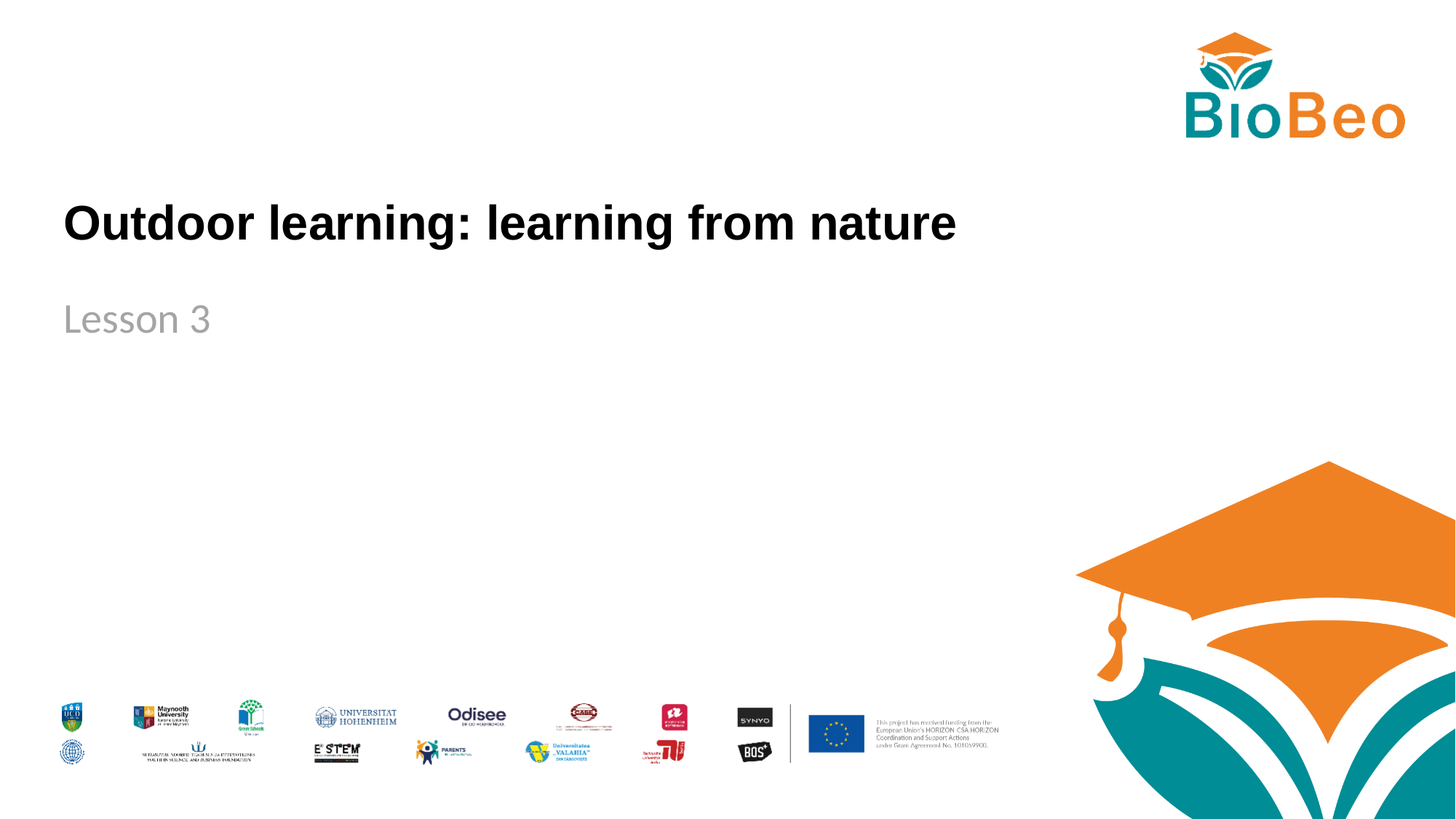

# Outdoor learning: learning from nature
Lesson 3